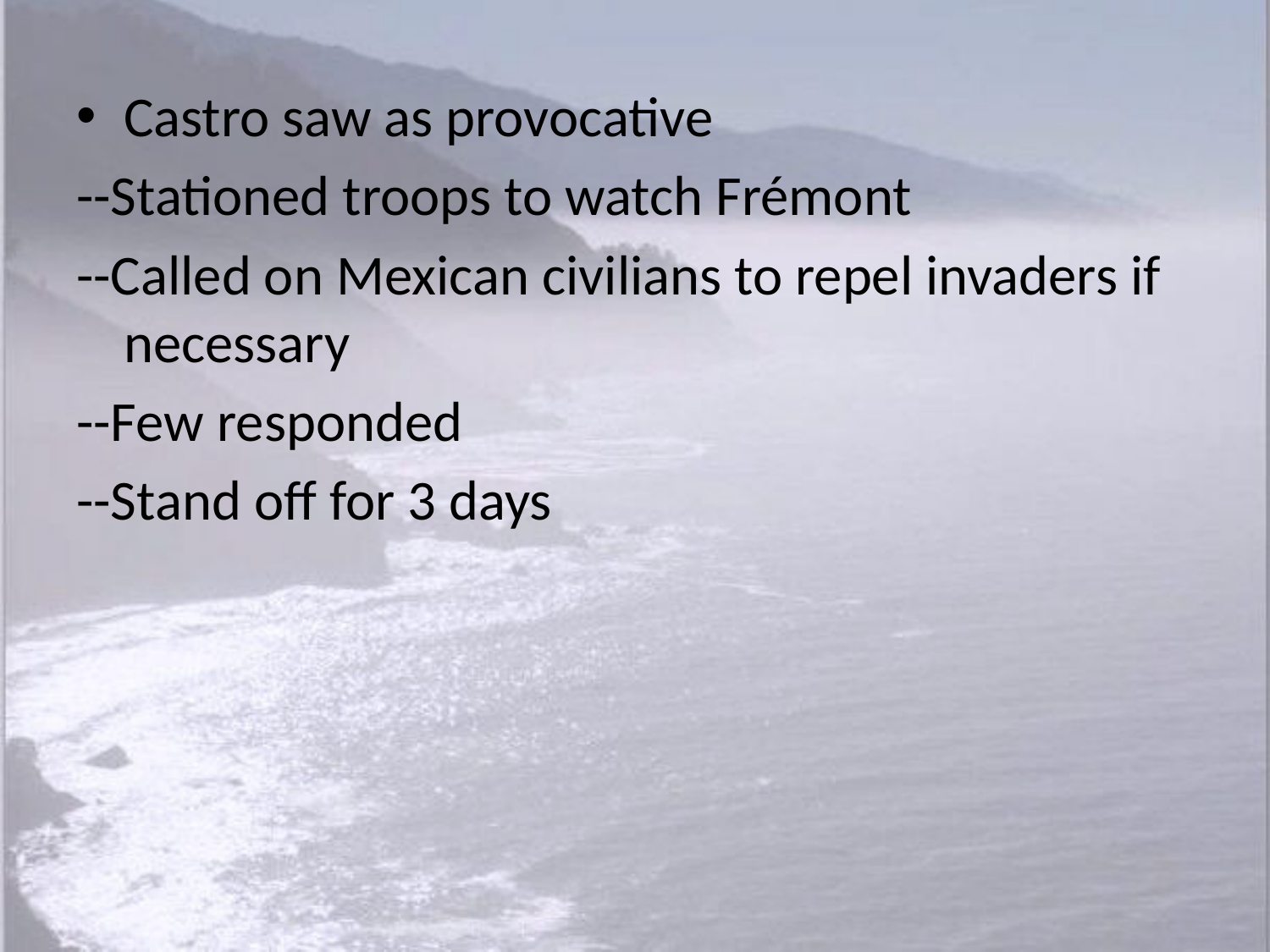

Castro saw as provocative
--Stationed troops to watch Frémont
--Called on Mexican civilians to repel invaders if necessary
--Few responded
--Stand off for 3 days